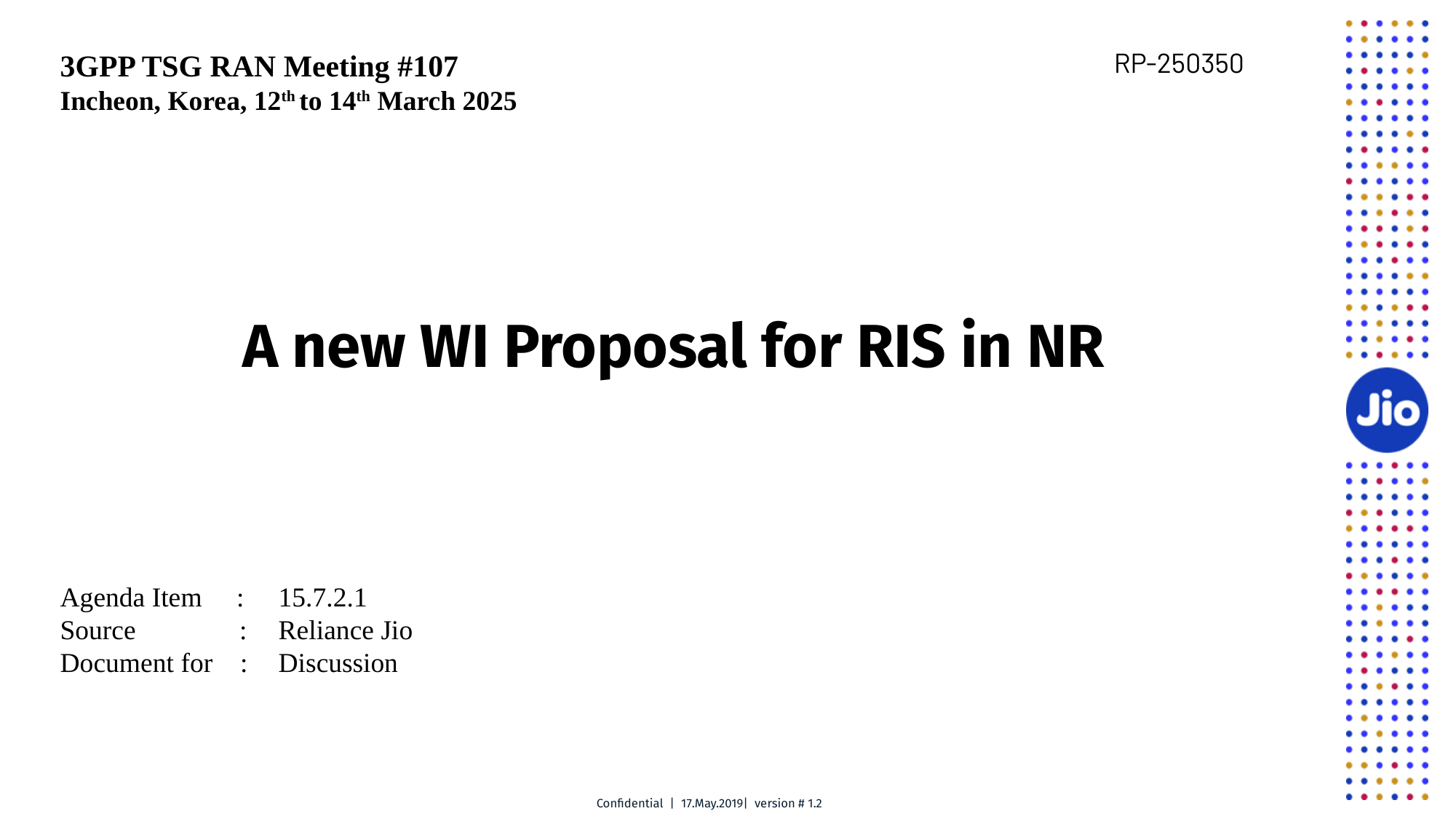

3GPP TSG RAN Meeting #107
Incheon, Korea, 12th to 14th March 2025
RP-250350
A new WI Proposal for RIS in NR
Agenda Item     : 	15.7.2.1
Source               : 	Reliance Jio
Document for    : 	Discussion
Confidential  |  17.May.2019|  version # 1.2